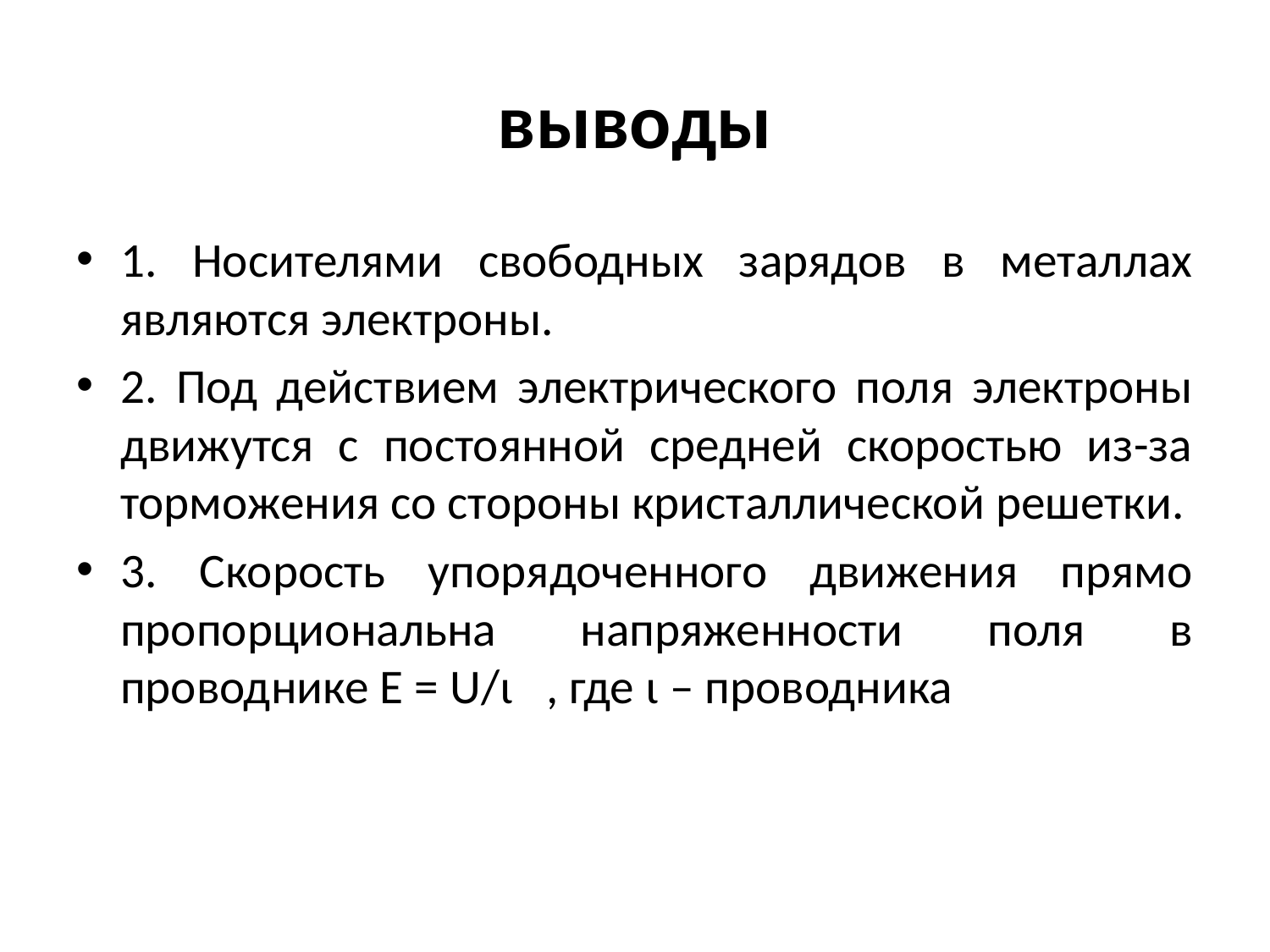

# выводы
1. Носителями свободных зарядов в металлах являются электроны.
2. Под действием электрического поля электроны движутся с постоянной средней скоростью из-за торможения со стороны кристаллической решетки.
3. Скорость упорядоченного движения прямо пропорциональна напряженности поля в проводнике Е = U/ι   , где ι – проводника